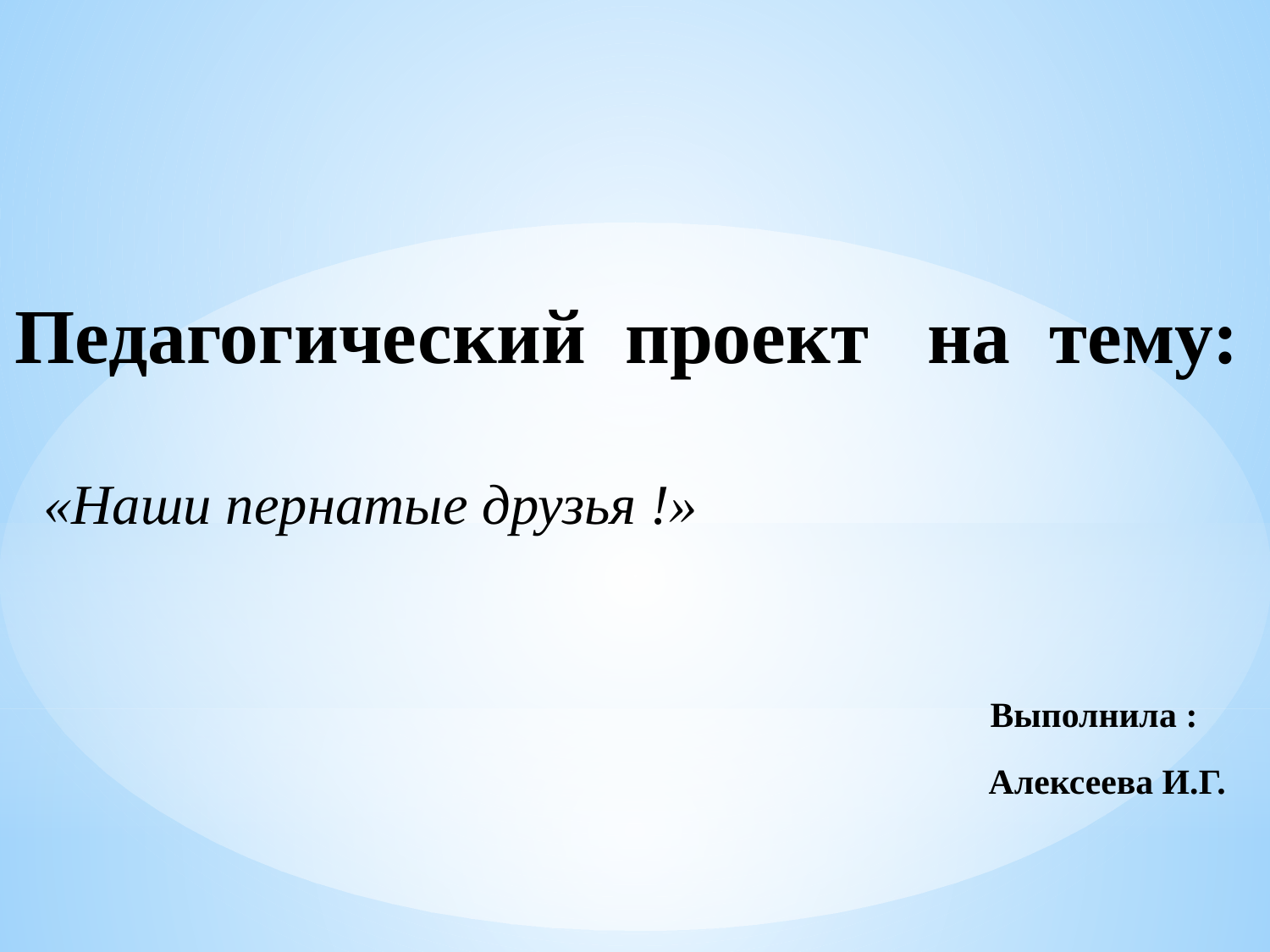

Педагогический  проект   на  тему:

  «Наши пернатые друзья !»

                                                                                                       Выполнила :
                                                                                                          Алексеева И.Г.